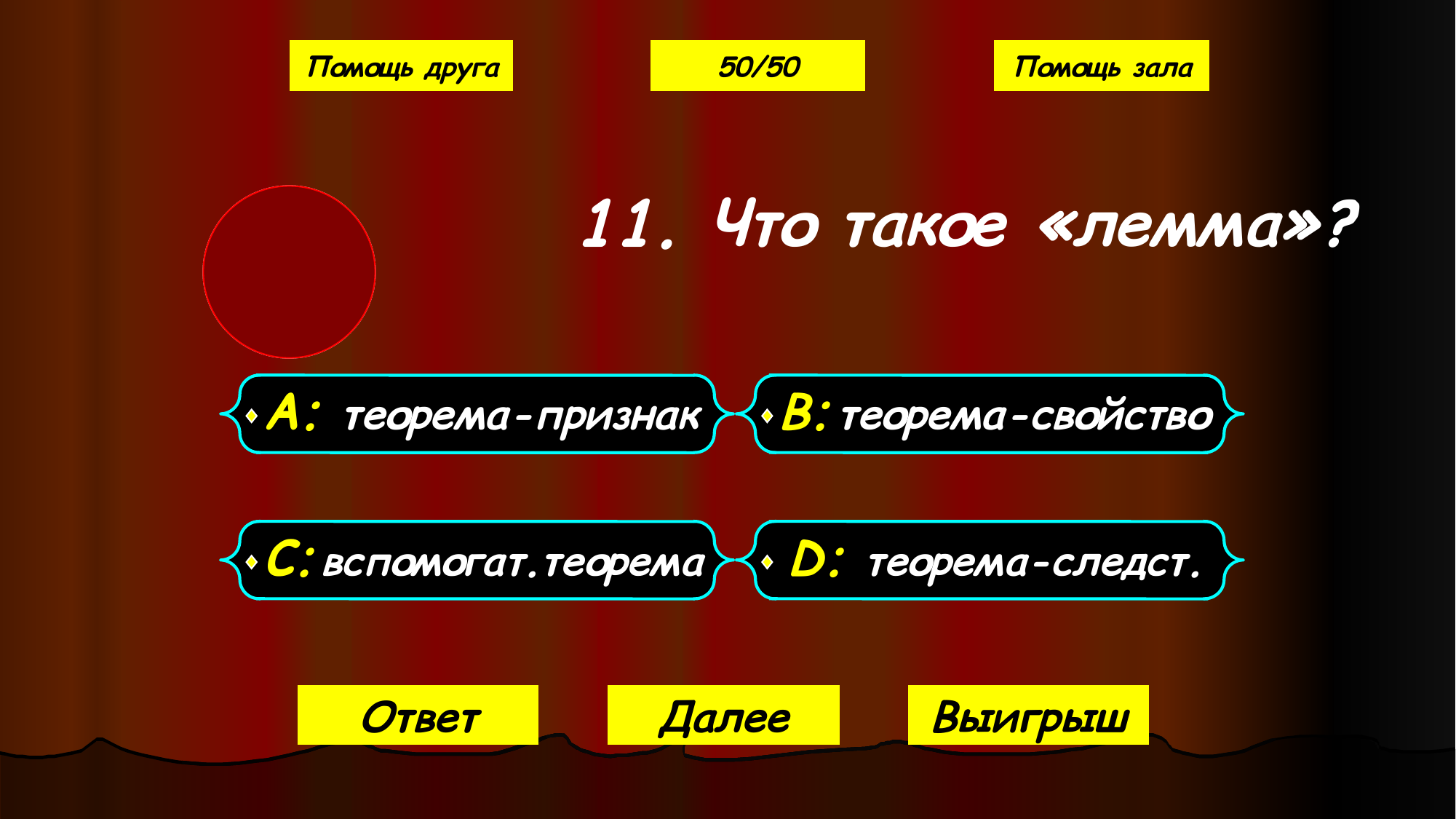

Помощь друга
50/50
Помощь зала
11. Что такое «лемма»?

А: теорема-признак
В: теорема-свойство

С: вспомогат.теорема

D: теорема-следст.

Ответ
Далее
Выигрыш